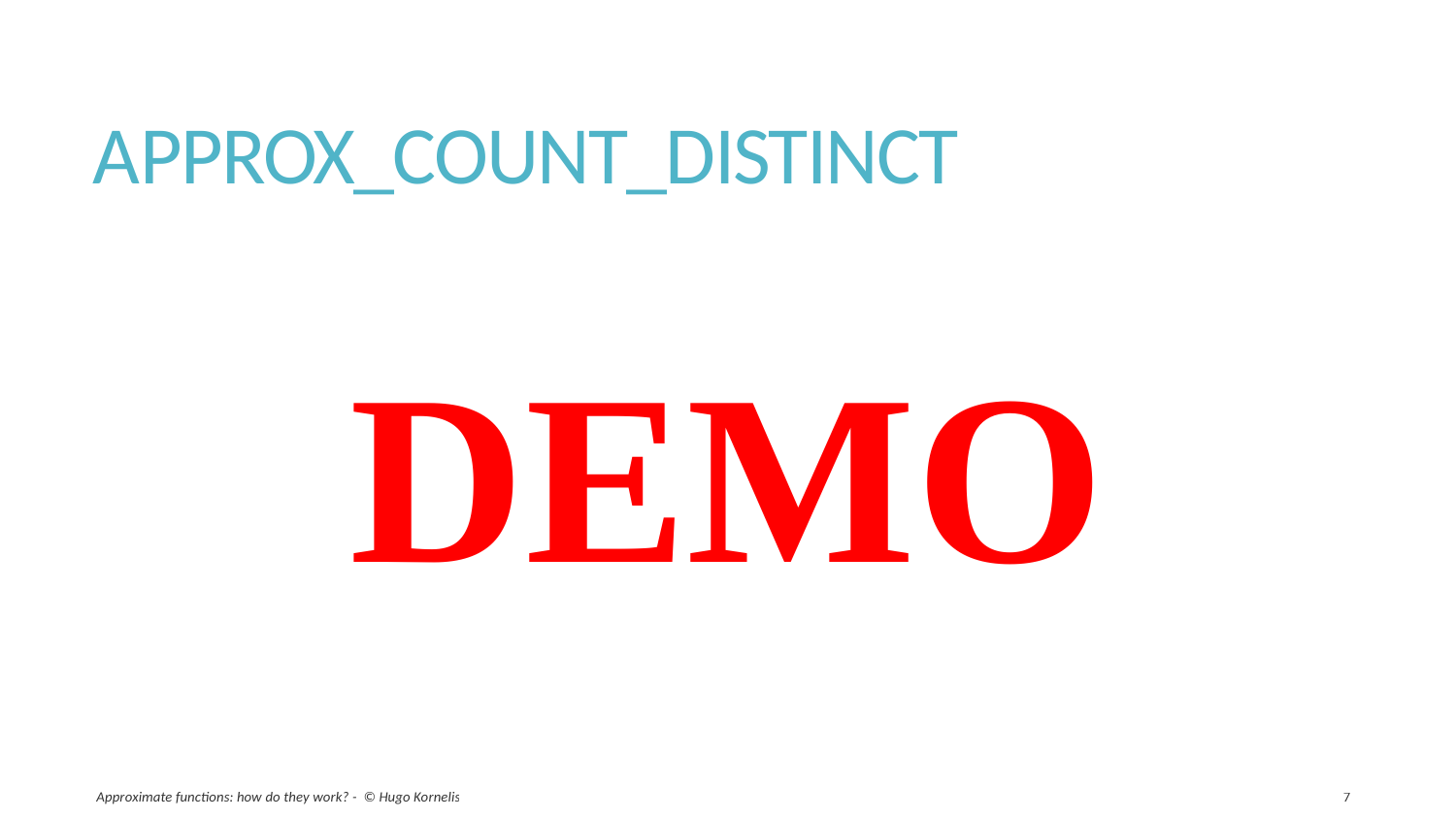

# APPROX_COUNT_DISTINCT
DEMO
Approximate functions: how do they work? -  © Hugo Kornelis
7